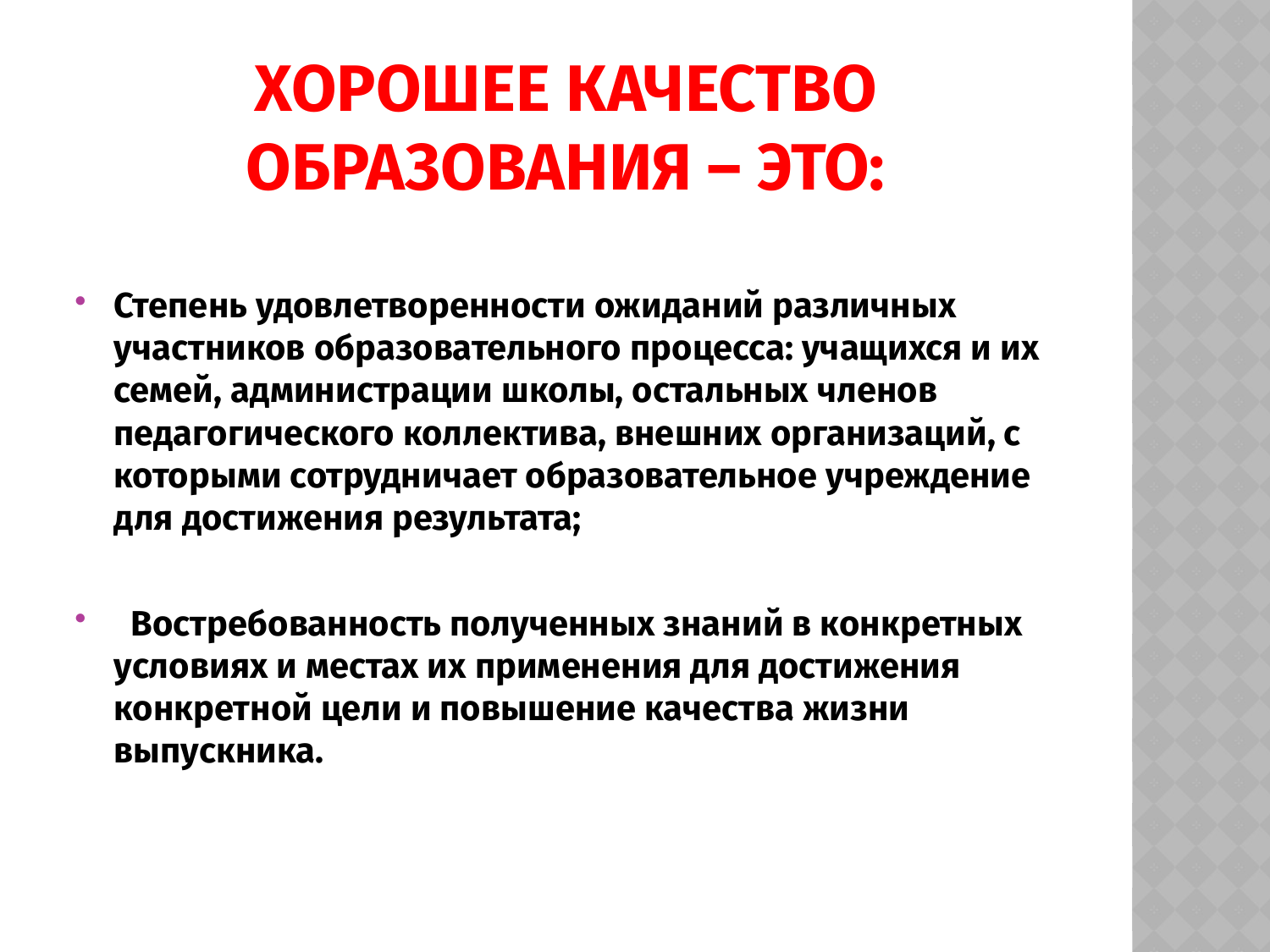

# Хорошее качество образования – это:

Степень удовлетворенности ожиданий различных участников образовательного процесса: учащихся и их семей, администрации школы, остальных членов педагогического коллектива, внешних организаций, с которыми сотрудничает образовательное учреждение для достижения результата;

  Востребованность полученных знаний в конкретных условиях и местах их применения для достижения конкретной цели и повышение качества жизни выпускника.